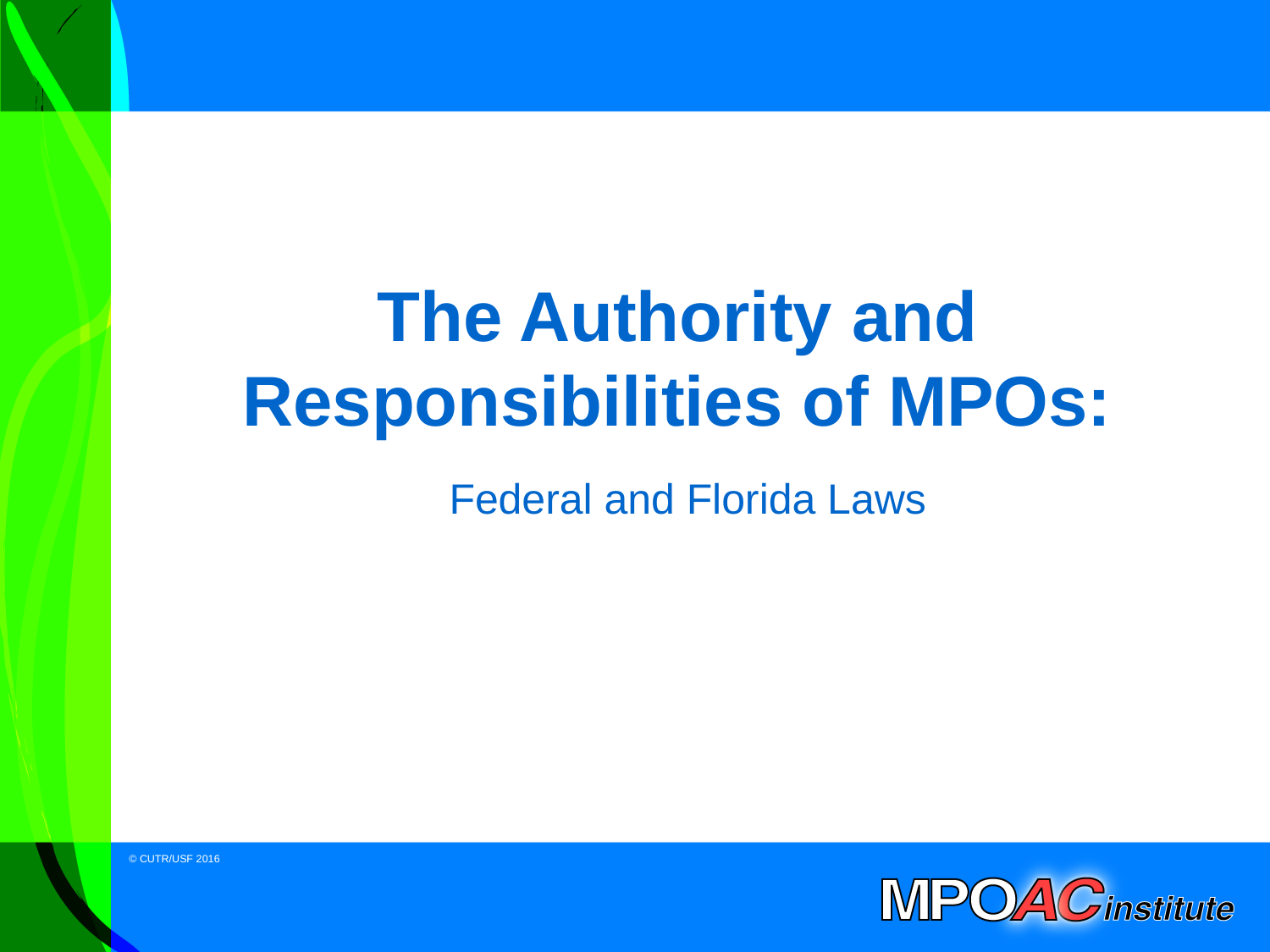

# The Authority and Responsibilities of MPOs:
Federal and Florida Laws